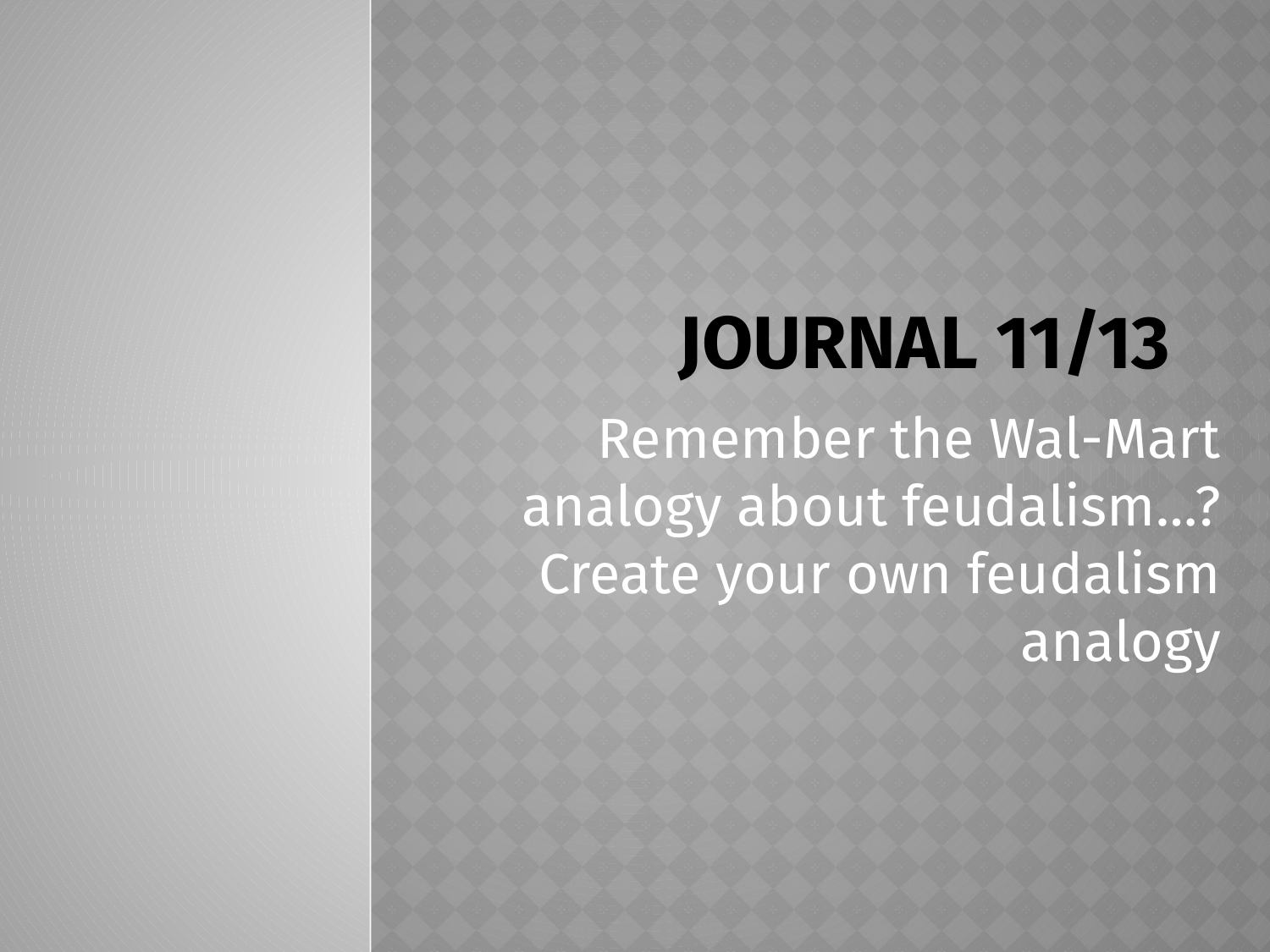

# Journal 11/13
Remember the Wal-Mart analogy about feudalism…? Create your own feudalism analogy